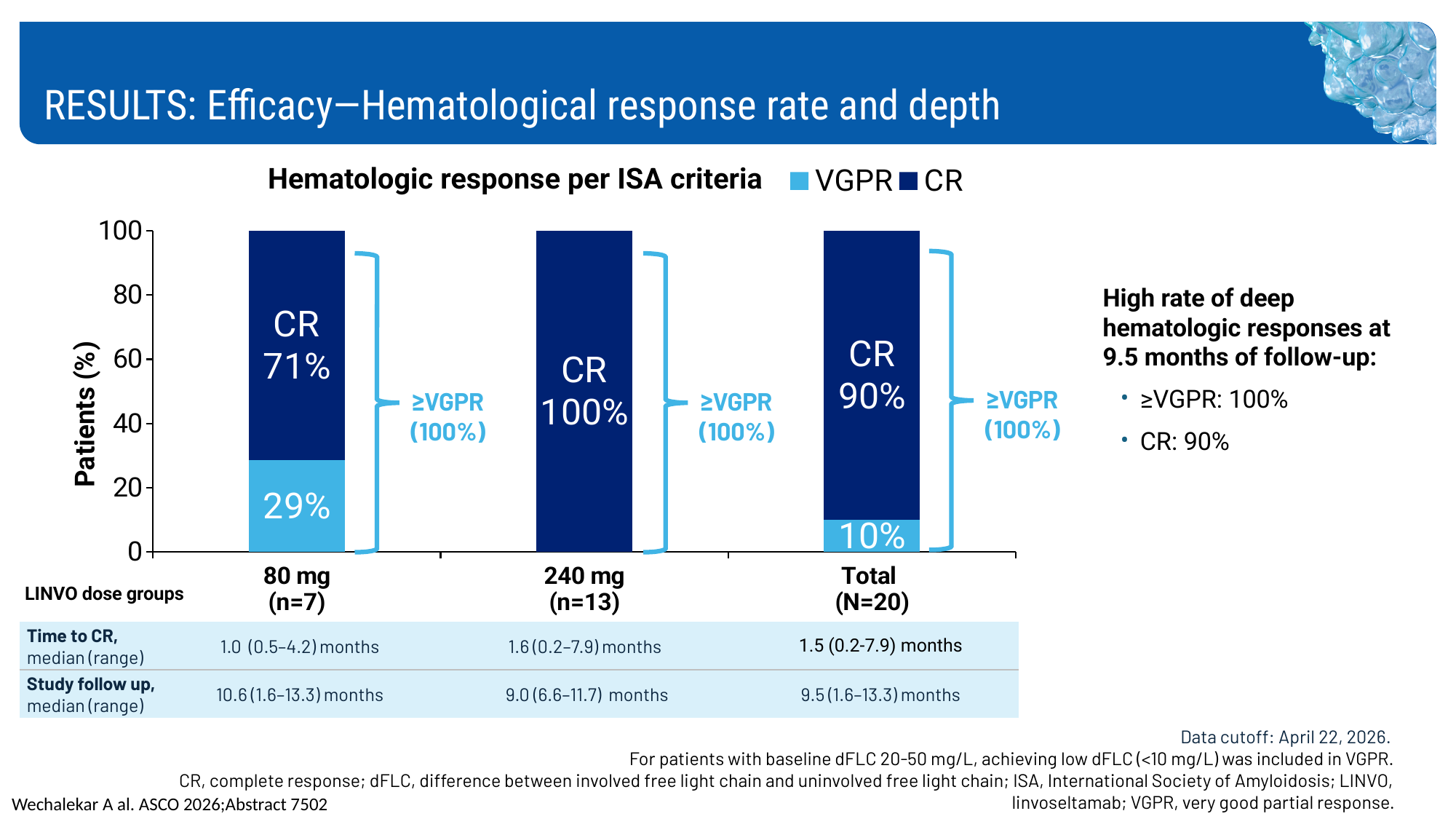

# RESULTS: Efficacy—Hematological response rate and depth

### Chart

| Category | VGPR | CR |
|---|---|---|
| 80 mg
(n=7) | 28.6 | 71.4 |
| 240 mg
(n=13) | 0.0 | 100.0 |
| Total
(N=20) | 10.0 | 90.0 |
Hematologic response per ISA criteria

≥VGPR
(100%)

≥VGPR
(100%)

≥VGPR
(100%)
Footnote here
High rate of deep hematologic responses at 9.5 months of follow-up:
≥VGPR: 100%
CR: 90%

LINVO dose groups
| Time to CR, median (range) | 1.0 (0.5–4.2) months | 1.6 (0.2–7.9) months | 1.5 (0.2-7.9) months |
| --- | --- | --- | --- |
| Study follow up, median (range) | 10.6 (1.6–13.3) months | 9.0 (6.6–11.7) months | 9.5 (1.6–13.3) months |
Data cutoff: April 22, 2026.
For patients with baseline dFLC 20-50 mg/L, achieving low dFLC (<10 mg/L) was included in VGPR.
CR, complete response; dFLC, difference between involved free light chain and uninvolved free light chain; ISA, International Society of Amyloidosis; LINVO, linvoseltamab; VGPR, very good partial response.
Wechalekar A al. ASCO 2026;Abstract 7502